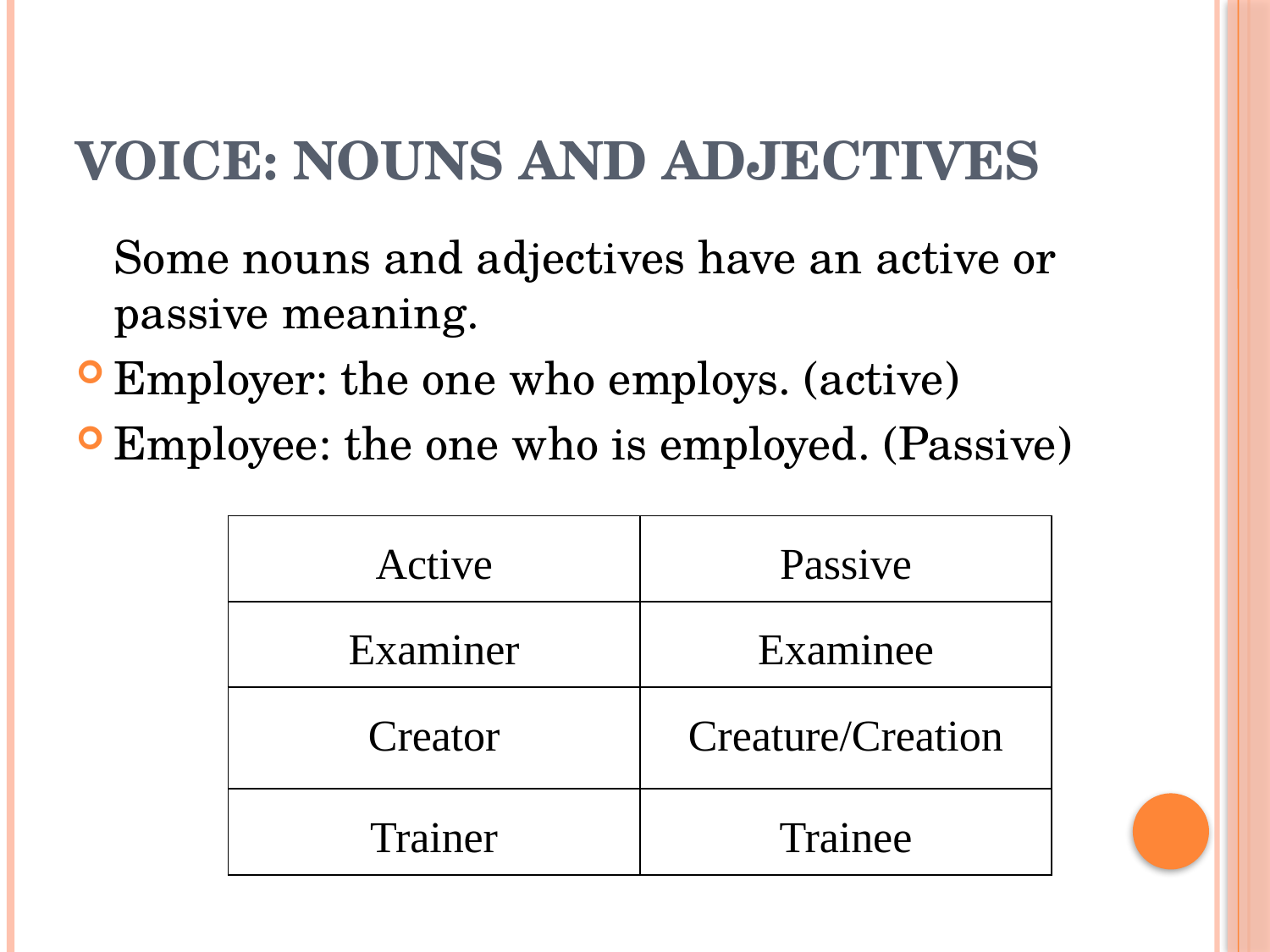

# Voice: Nouns and Adjectives
	Some nouns and adjectives have an active or passive meaning.
Employer: the one who employs. (active)
Employee: the one who is employed. (Passive)
| Active | Passive |
| --- | --- |
| Examiner | Examinee |
| Creator | Creature/Creation |
| Trainer | Trainee |